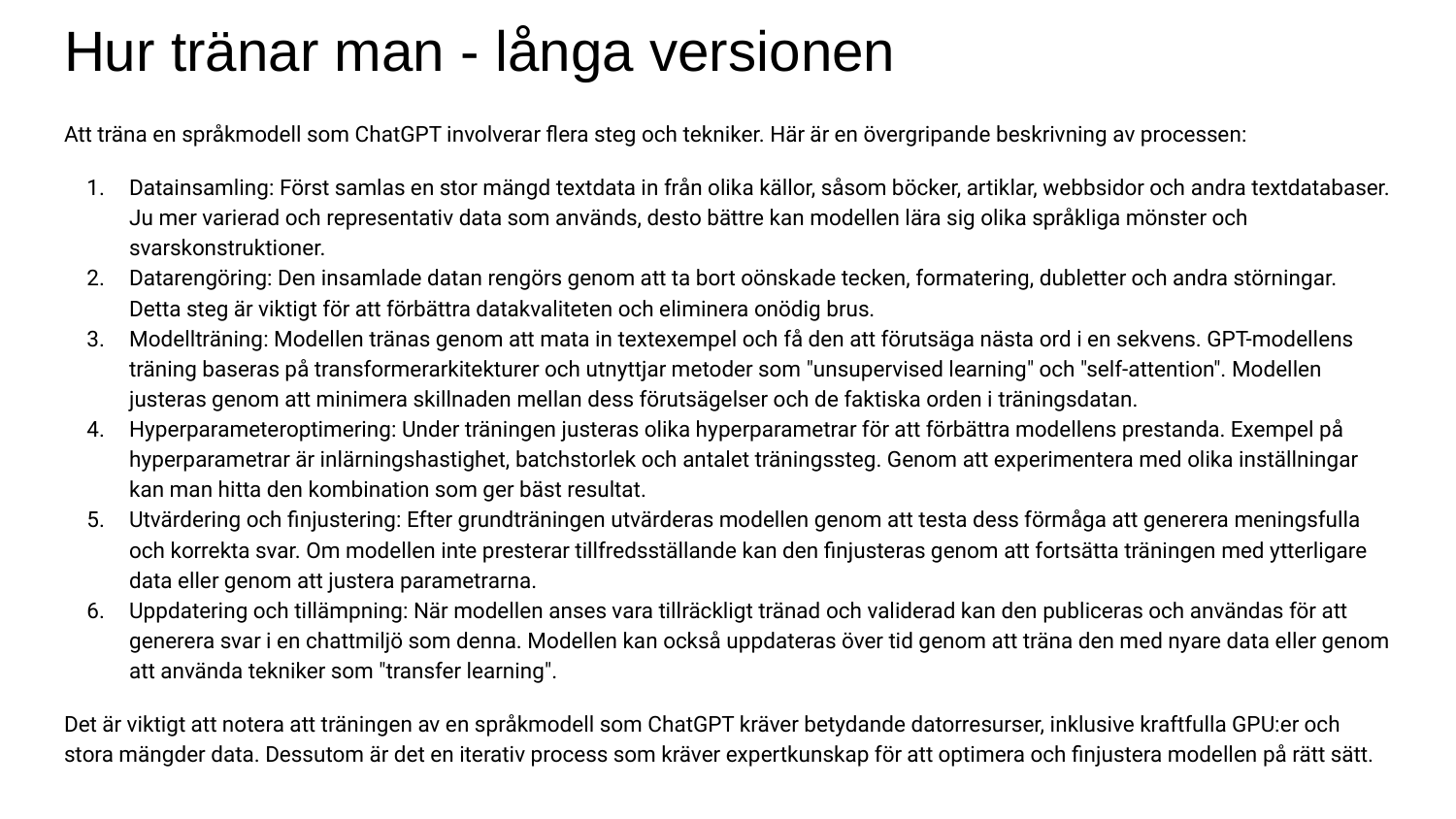

# Hur tränar man - långa versionen
Att träna en språkmodell som ChatGPT involverar flera steg och tekniker. Här är en övergripande beskrivning av processen:
Datainsamling: Först samlas en stor mängd textdata in från olika källor, såsom böcker, artiklar, webbsidor och andra textdatabaser. Ju mer varierad och representativ data som används, desto bättre kan modellen lära sig olika språkliga mönster och svarskonstruktioner.
Datarengöring: Den insamlade datan rengörs genom att ta bort oönskade tecken, formatering, dubletter och andra störningar. Detta steg är viktigt för att förbättra datakvaliteten och eliminera onödig brus.
Modellträning: Modellen tränas genom att mata in textexempel och få den att förutsäga nästa ord i en sekvens. GPT-modellens träning baseras på transformerarkitekturer och utnyttjar metoder som "unsupervised learning" och "self-attention". Modellen justeras genom att minimera skillnaden mellan dess förutsägelser och de faktiska orden i träningsdatan.
Hyperparameteroptimering: Under träningen justeras olika hyperparametrar för att förbättra modellens prestanda. Exempel på hyperparametrar är inlärningshastighet, batchstorlek och antalet träningssteg. Genom att experimentera med olika inställningar kan man hitta den kombination som ger bäst resultat.
Utvärdering och finjustering: Efter grundträningen utvärderas modellen genom att testa dess förmåga att generera meningsfulla och korrekta svar. Om modellen inte presterar tillfredsställande kan den finjusteras genom att fortsätta träningen med ytterligare data eller genom att justera parametrarna.
Uppdatering och tillämpning: När modellen anses vara tillräckligt tränad och validerad kan den publiceras och användas för att generera svar i en chattmiljö som denna. Modellen kan också uppdateras över tid genom att träna den med nyare data eller genom att använda tekniker som "transfer learning".
Det är viktigt att notera att träningen av en språkmodell som ChatGPT kräver betydande datorresurser, inklusive kraftfulla GPU:er och stora mängder data. Dessutom är det en iterativ process som kräver expertkunskap för att optimera och finjustera modellen på rätt sätt.